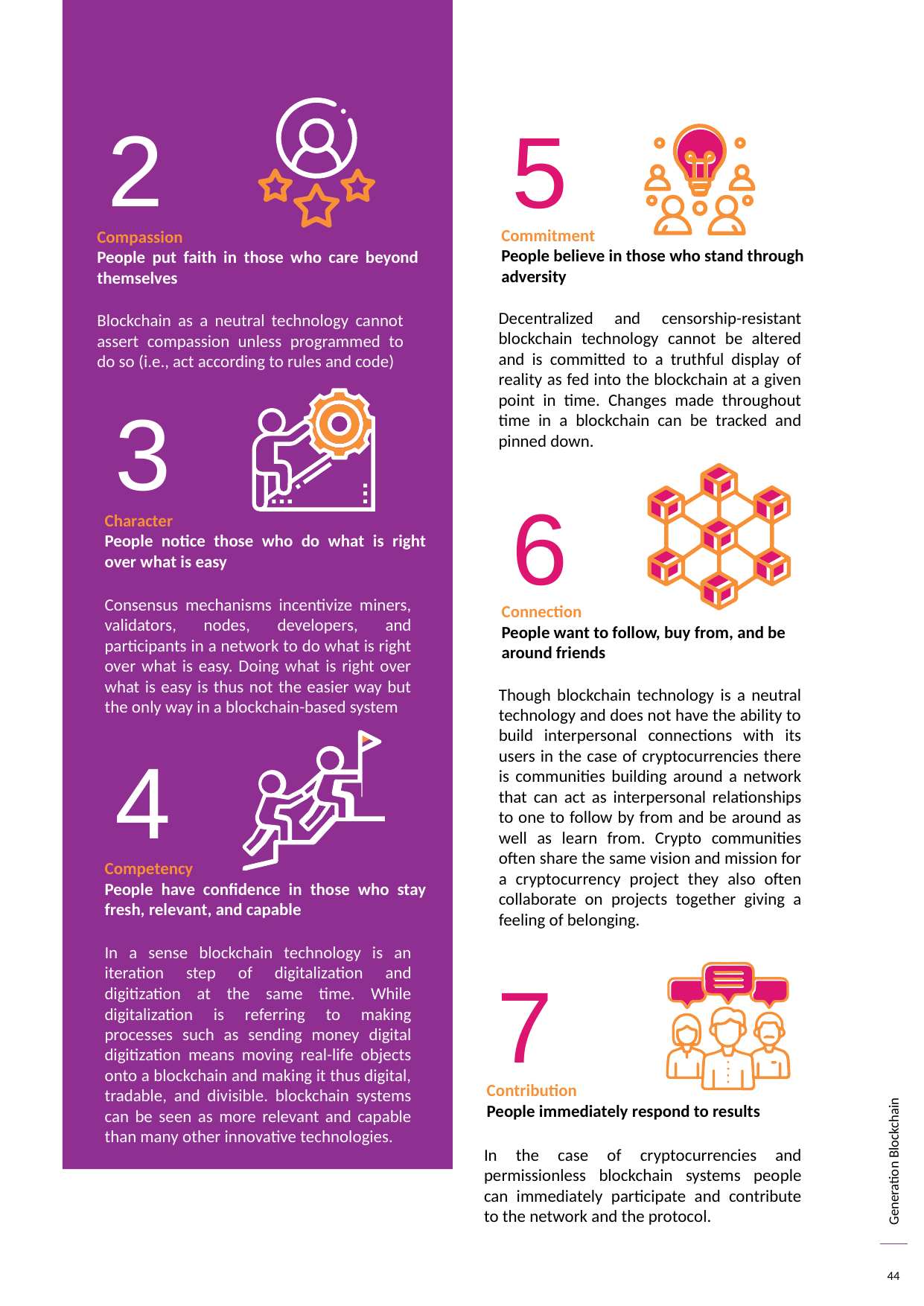

2
5

Commitment
People believe in those who stand through adversity
Compassion
People put faith in those who care beyond themselves

Decentralized and censorship-resistant blockchain technology cannot be altered and is committed to a truthful display of reality as fed into the blockchain at a given point in time. Changes made throughout time in a blockchain can be tracked and pinned down.
Blockchain as a neutral technology cannot assert compassion unless programmed to do so (i.e., act according to rules and code)
3

6
Character
People notice those who do what is right over what is easy

Consensus mechanisms incentivize miners, validators, nodes, developers, and participants in a network to do what is right over what is easy. Doing what is right over what is easy is thus not the easier way but the only way in a blockchain-based system
Connection
People want to follow, buy from, and be around friends
Though blockchain technology is a neutral technology and does not have the ability to build interpersonal connections with its users in the case of cryptocurrencies there is communities building around a network that can act as interpersonal relationships to one to follow by from and be around as well as learn from. Crypto communities often share the same vision and mission for a cryptocurrency project they also often collaborate on projects together giving a feeling of belonging.

4
Competency
People have confidence in those who stay fresh, relevant, and capable

In a sense blockchain technology is an iteration step of digitalization and digitization at the same time. While digitalization is referring to making processes such as sending money digital digitization means moving real-life objects onto a blockchain and making it thus digital, tradable, and divisible. blockchain systems can be seen as more relevant and capable than many other innovative technologies.
7

Contribution
People immediately respond to results
In the case of cryptocurrencies and permissionless blockchain systems people can immediately participate and contribute to the network and the protocol.
44